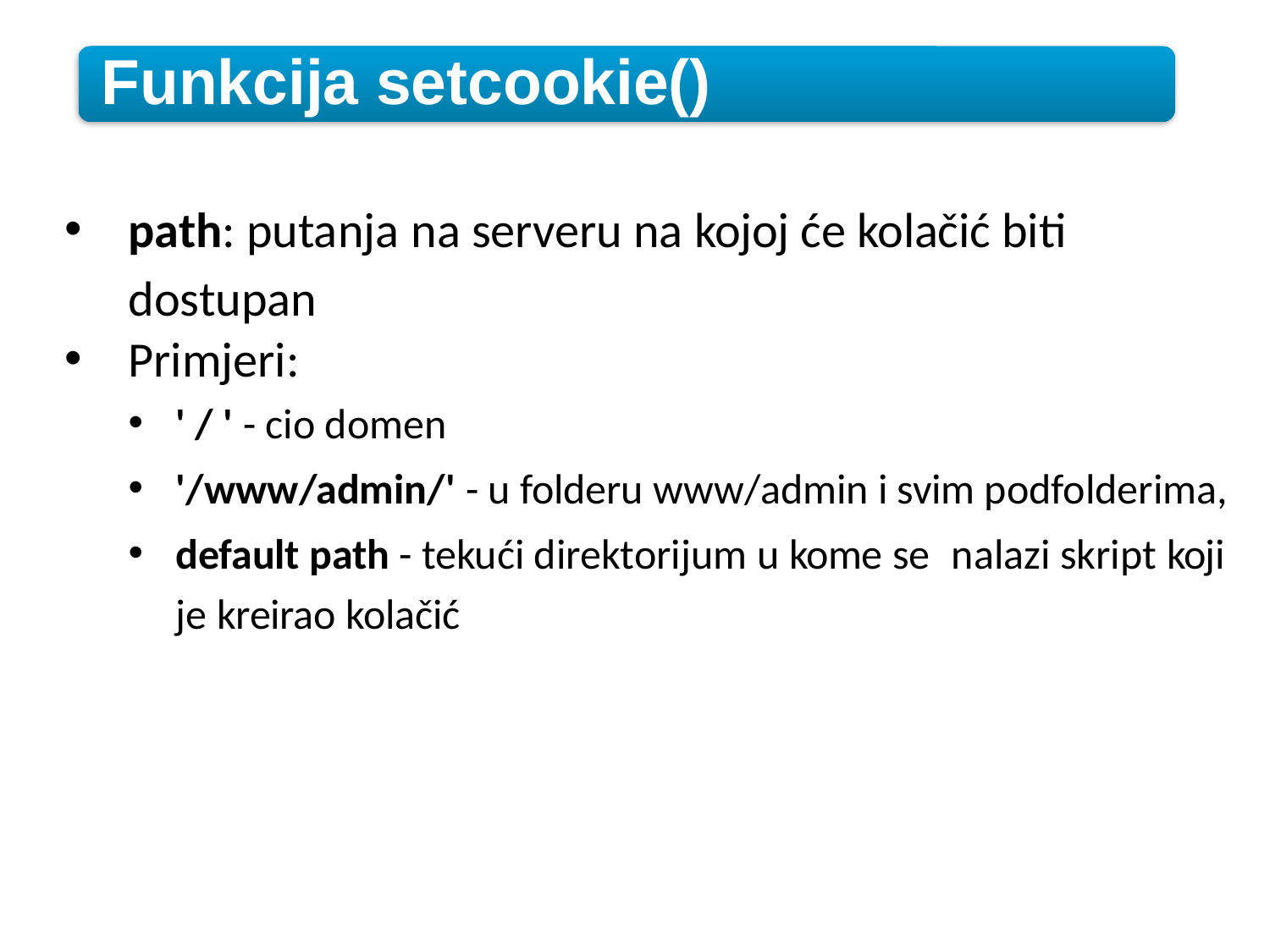

Funkcija setcookie()
path: putanja na serveru na kojoj će kolačić biti dostupan
Primjeri:
' / ' - cio domen
'/www/admin/' - u folderu www/admin i svim podfolderima,
default path - tekući direktorijum u kome se nalazi skript koji je kreirao kolačić